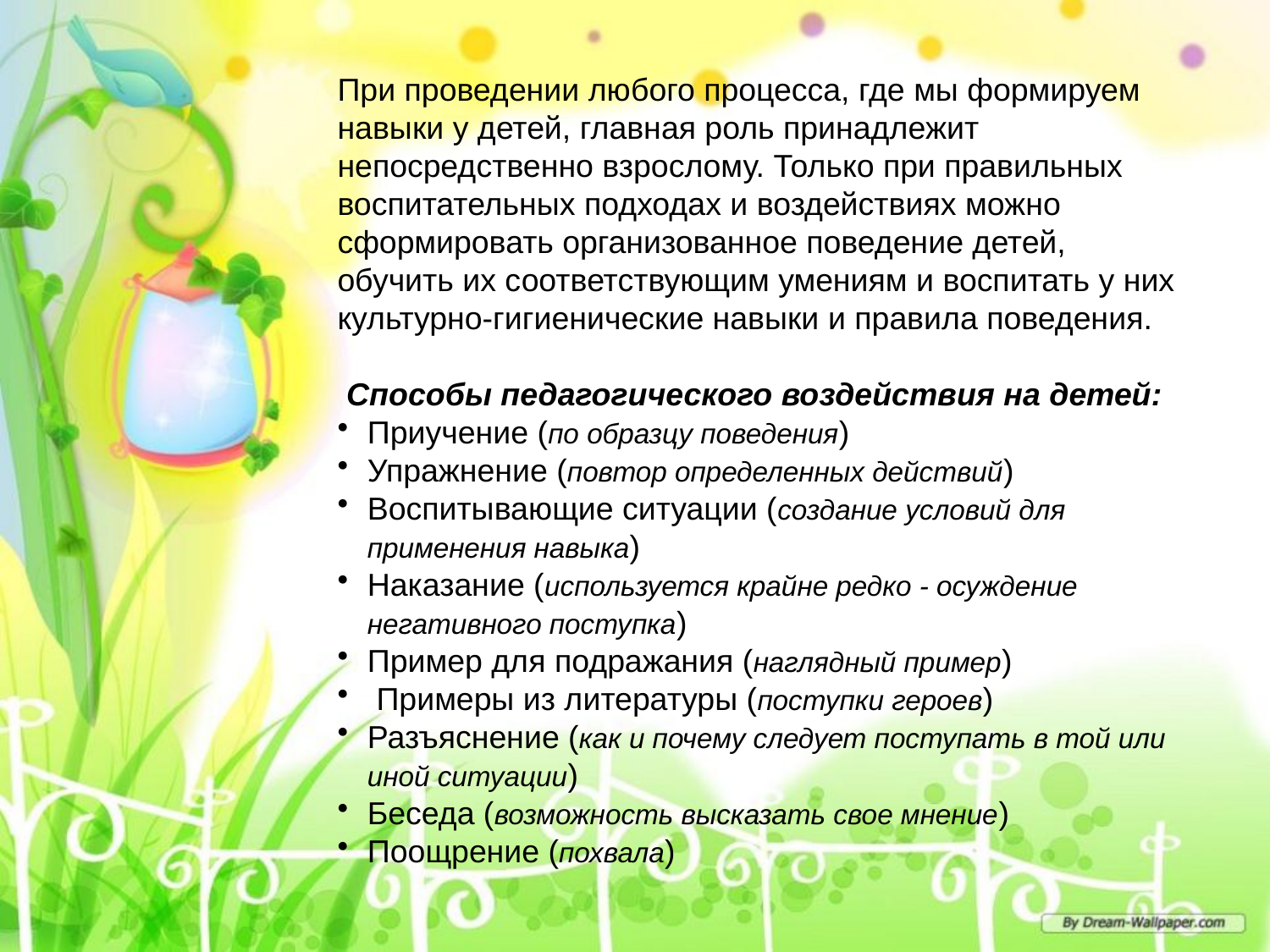

При проведении любого процесса, где мы формируем навыки у детей, главная роль принадлежит непосредственно взрослому. Только при правильных воспитательных подходах и воздействиях можно сформировать организованное поведение детей, обучить их соответствующим умениям и воспитать у них культурно-гигиенические навыки и правила поведения.

 Способы педагогического воздействия на детей:
Приучение (по образцу поведения)
Упражнение (повтор определенных действий)
Воспитывающие ситуации (создание условий для применения навыка)
Наказание (используется крайне редко - осуждение негативного поступка)
Пример для подражания (наглядный пример)
 Примеры из литературы (поступки героев)
Разъяснение (как и почему следует поступать в той или иной ситуации)
Беседа (возможность высказать свое мнение)
Поощрение (похвала)